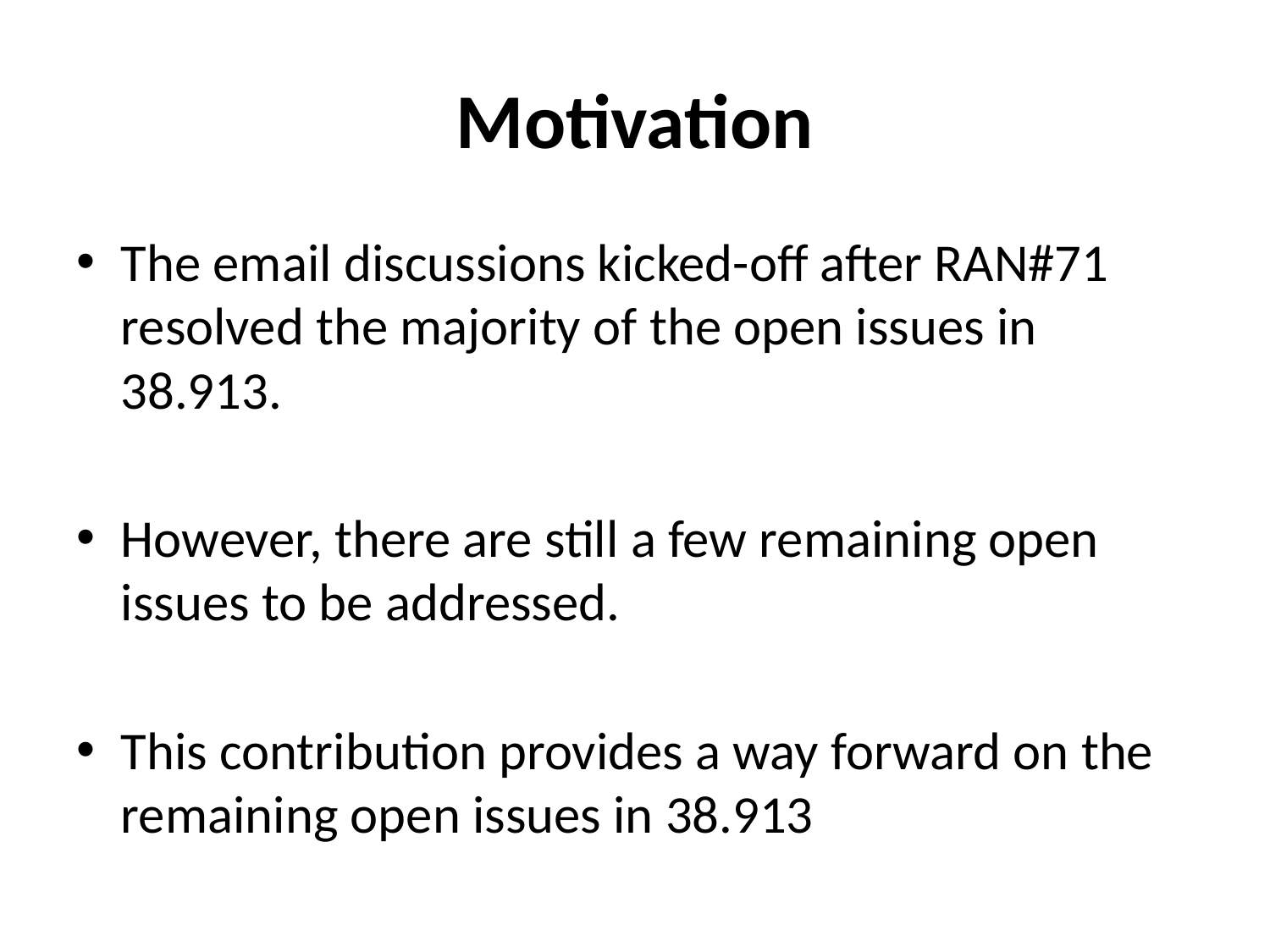

# Motivation
The email discussions kicked-off after RAN#71 resolved the majority of the open issues in 38.913.

However, there are still a few remaining open issues to be addressed.

This contribution provides a way forward on the remaining open issues in 38.913